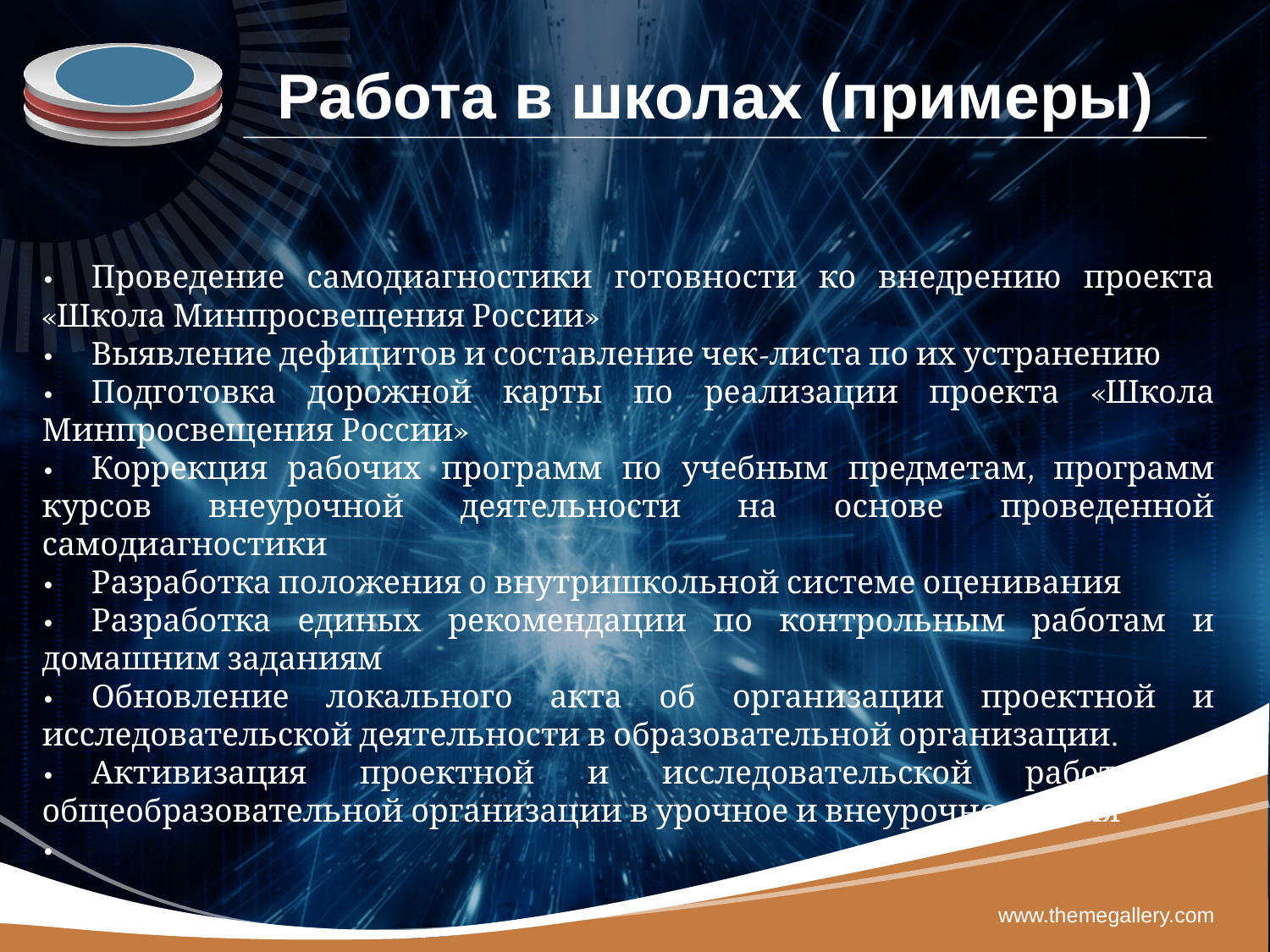

# Работа в школах (примеры)

•	Проведение самодиагностики готовности ко внедрению проекта «Школа Минпросвещения России»
•	Выявление дефицитов и составление чек-листа по их устранению
•	Подготовка дорожной карты по реализации проекта «Школа Минпросвещения России»
•	Коррекция рабочих программ по учебным предметам, программ курсов внеурочной деятельности на основе проведенной самодиагностики
•	Разработка положения о внутришкольной системе оценивания
•	Разработка единых рекомендации по контрольным работам и домашним заданиям
•	Обновление локального акта об организации проектной и исследовательской деятельности в образовательной организации.
•	Активизация проектной и исследовательской работы в общеобразовательной организации в урочное и внеурочное время
•
www.themegallery.com